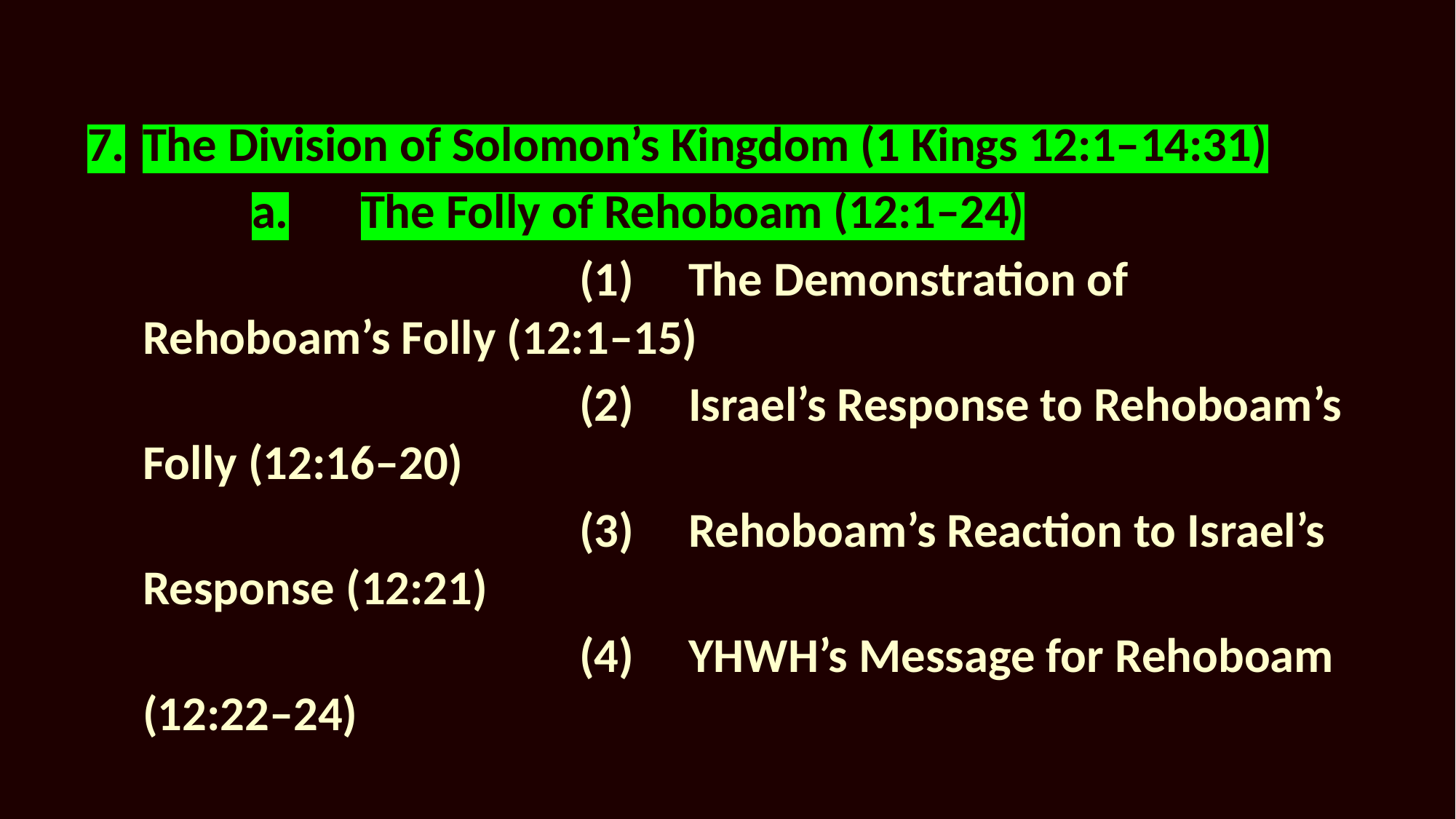

7.	The Division of Solomon’s Kingdom (1 Kings 12:1–14:31)
		a.	The Folly of Rehoboam (12:1–24)
					(1)	The Demonstration of Rehoboam’s Folly (12:1–15)
					(2)	Israel’s Response to Rehoboam’s Folly (12:16–20)
					(3)	Rehoboam’s Reaction to Israel’s Response (12:21)
					(4)	YHWH’s Message for Rehoboam (12:22–24)